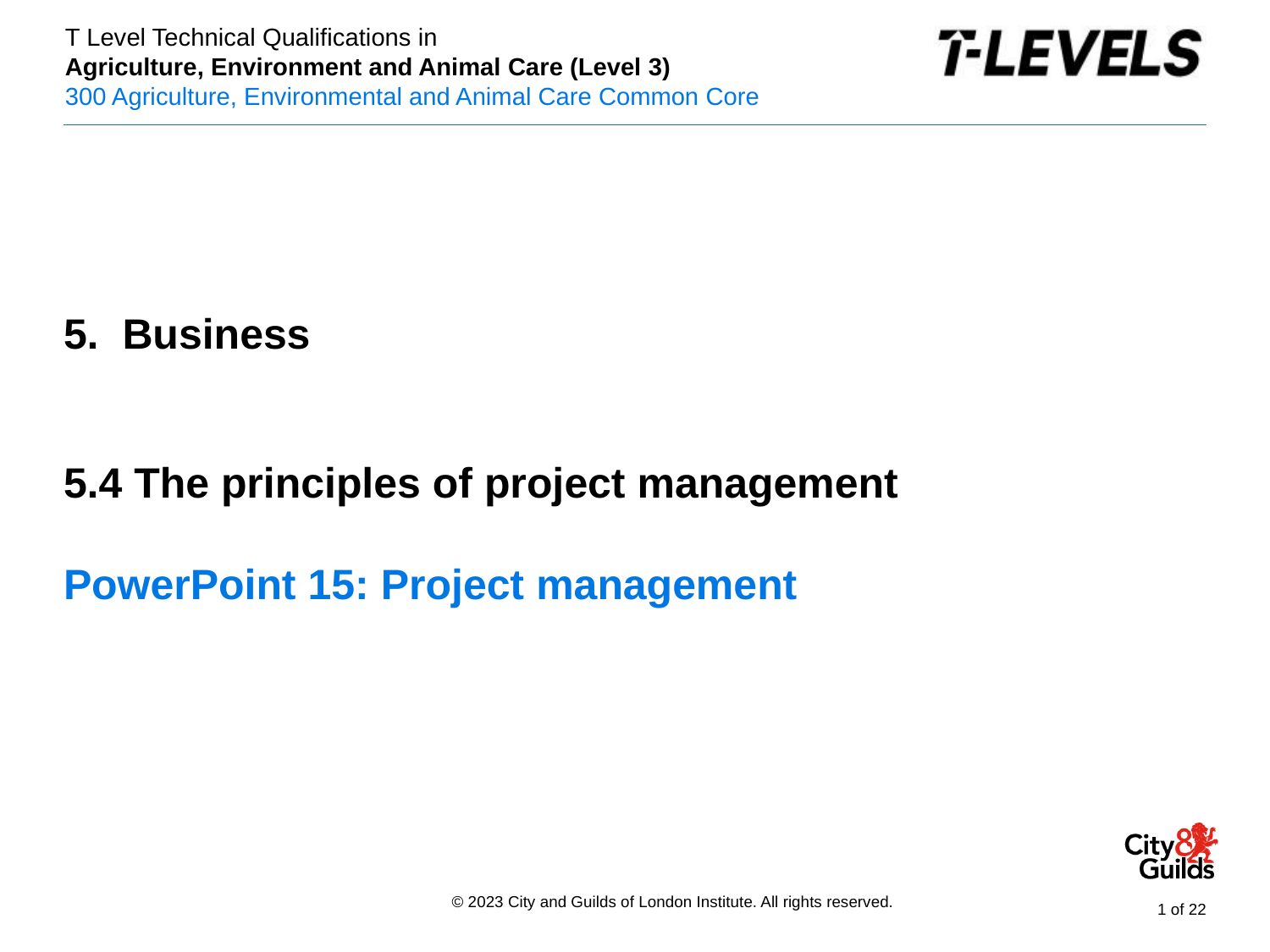

PowerPoint presentation
5.  Business
# 5.4 The principles of project management PowerPoint 15: Project management